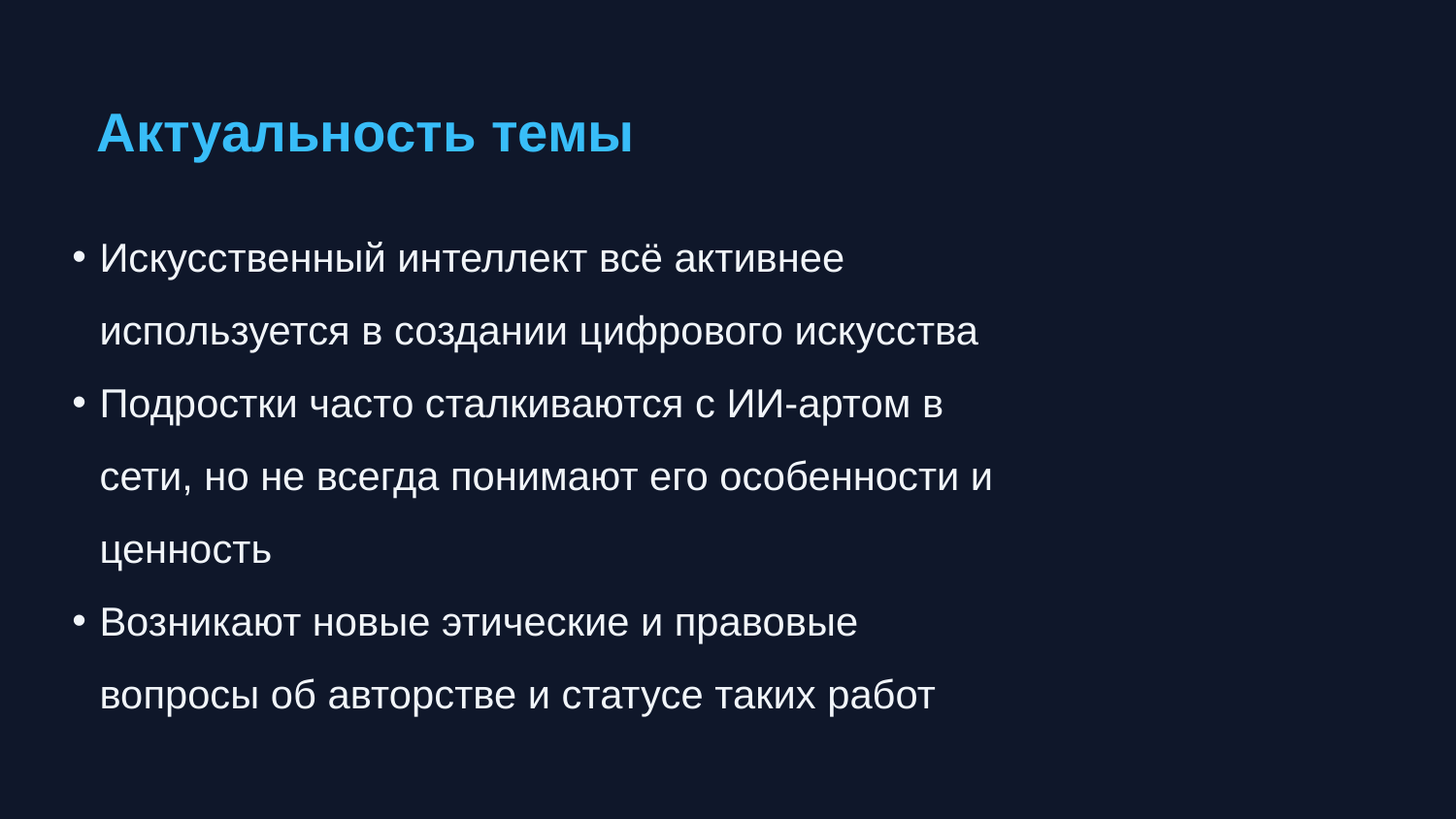

Актуальность темы
Искусственный интеллект всё активнее используется в создании цифрового искусства
Подростки часто сталкиваются с ИИ-артом в сети, но не всегда понимают его особенности и ценность
Возникают новые этические и правовые вопросы об авторстве и статусе таких работ